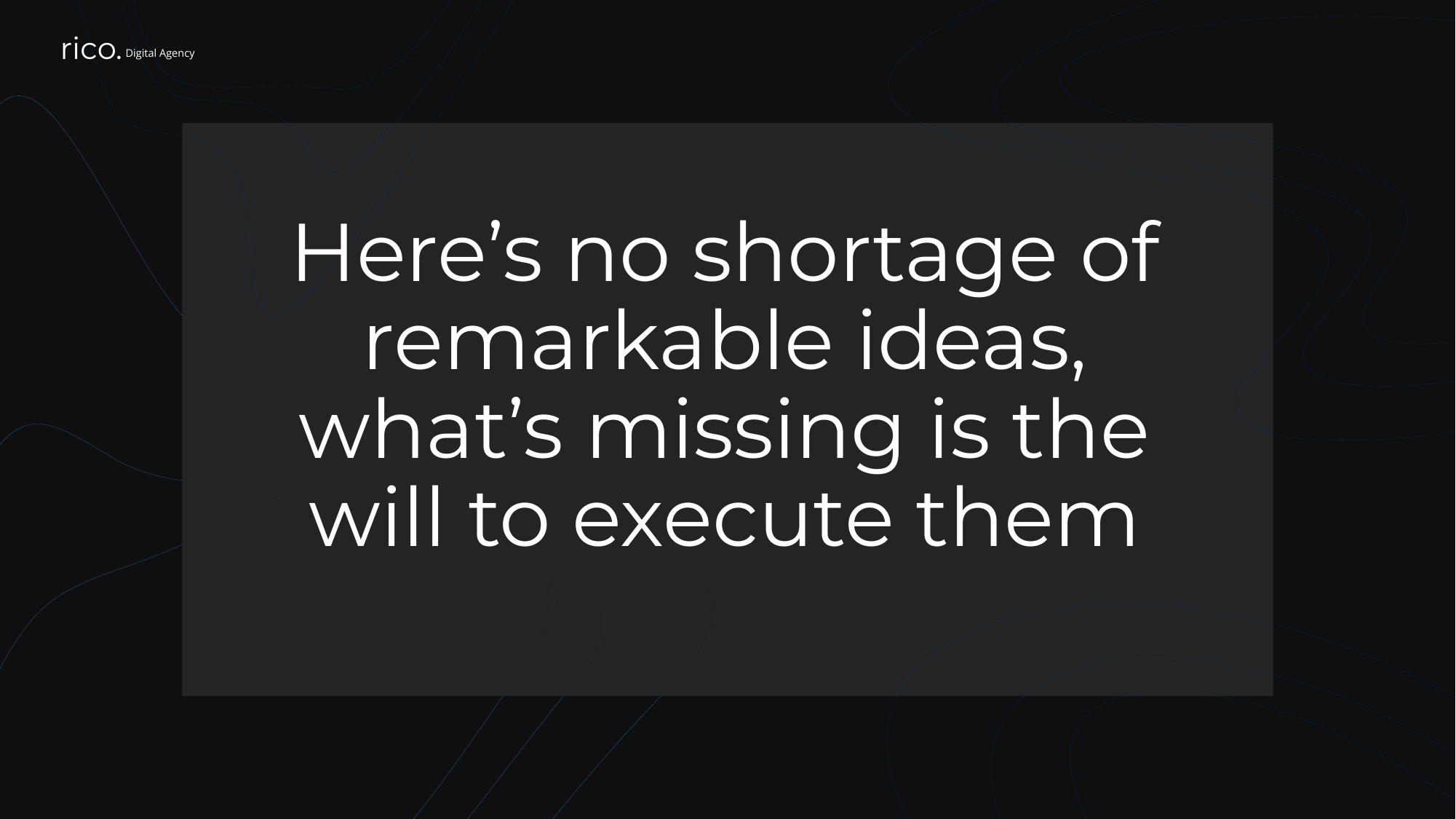

rico.
Digital Agency

# Here’s no shortage of remarkable ideas, what’s missing is the will to execute them